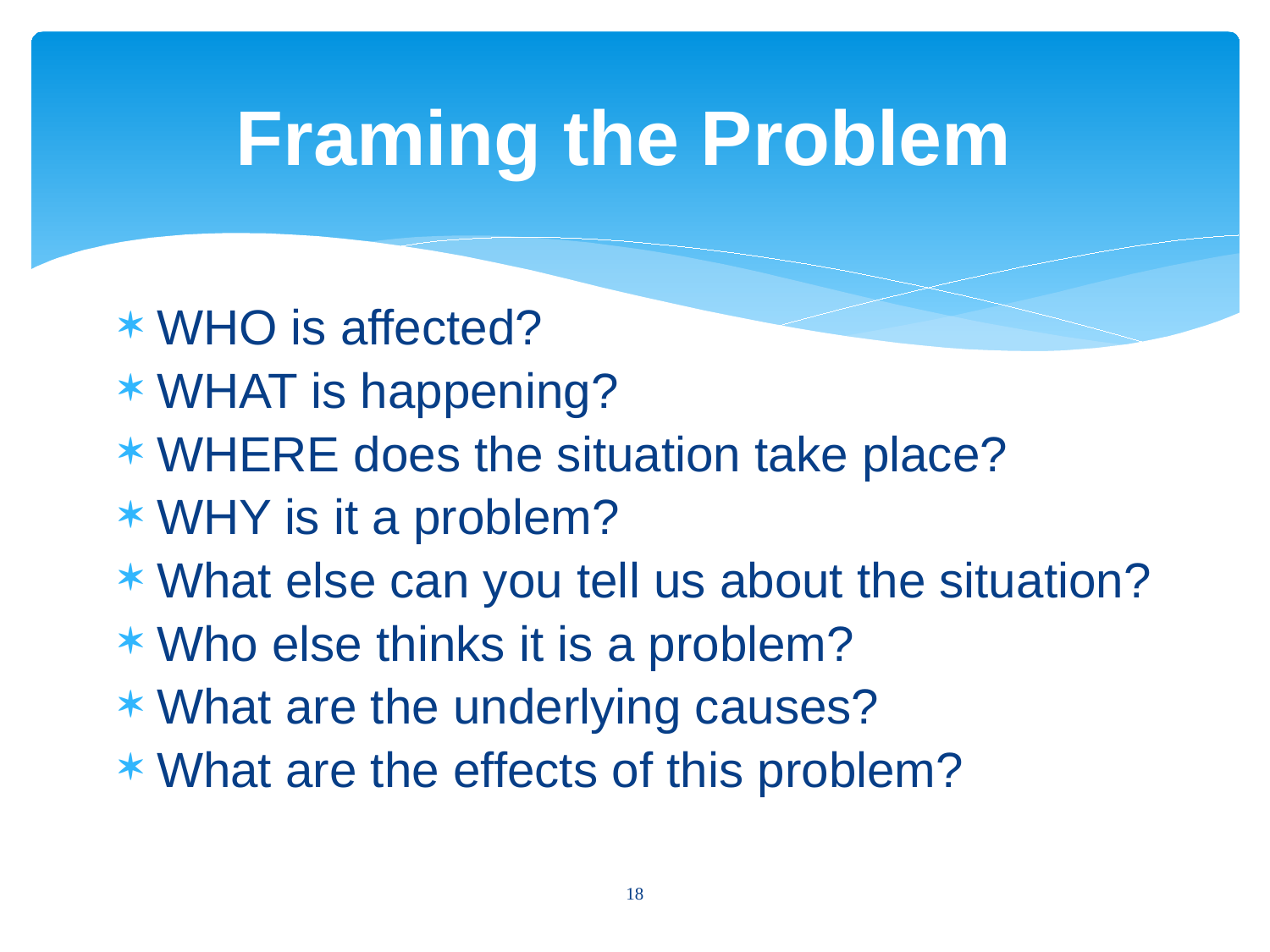

# Framing the Problem
WHO is affected?
WHAT is happening?
WHERE does the situation take place?
WHY is it a problem?
What else can you tell us about the situation?
Who else thinks it is a problem?
What are the underlying causes?
What are the effects of this problem?

18